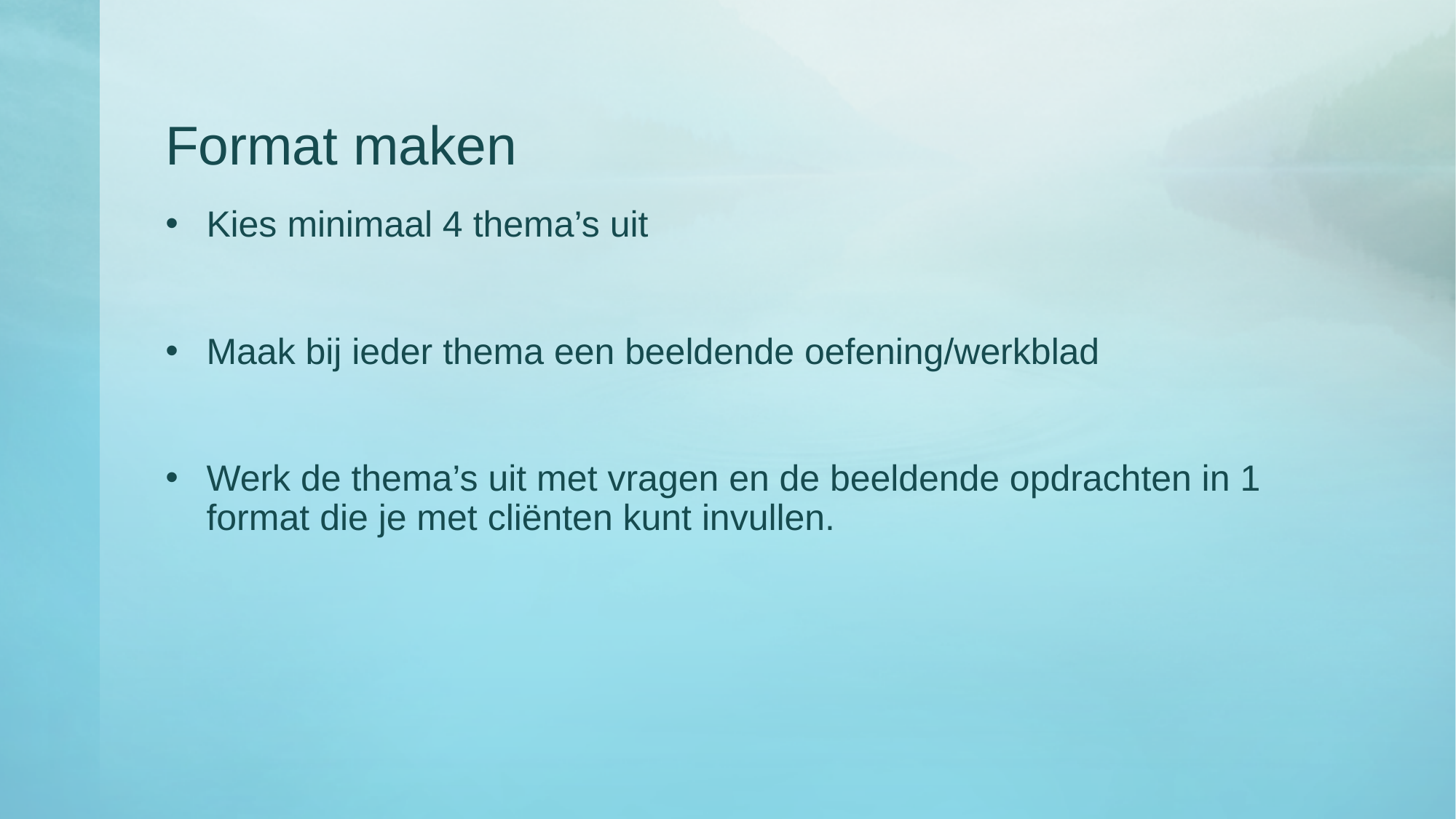

# Format maken
Kies minimaal 4 thema’s uit

Maak bij ieder thema een beeldende oefening/werkblad

Werk de thema’s uit met vragen en de beeldende opdrachten in 1 format die je met cliënten kunt invullen.